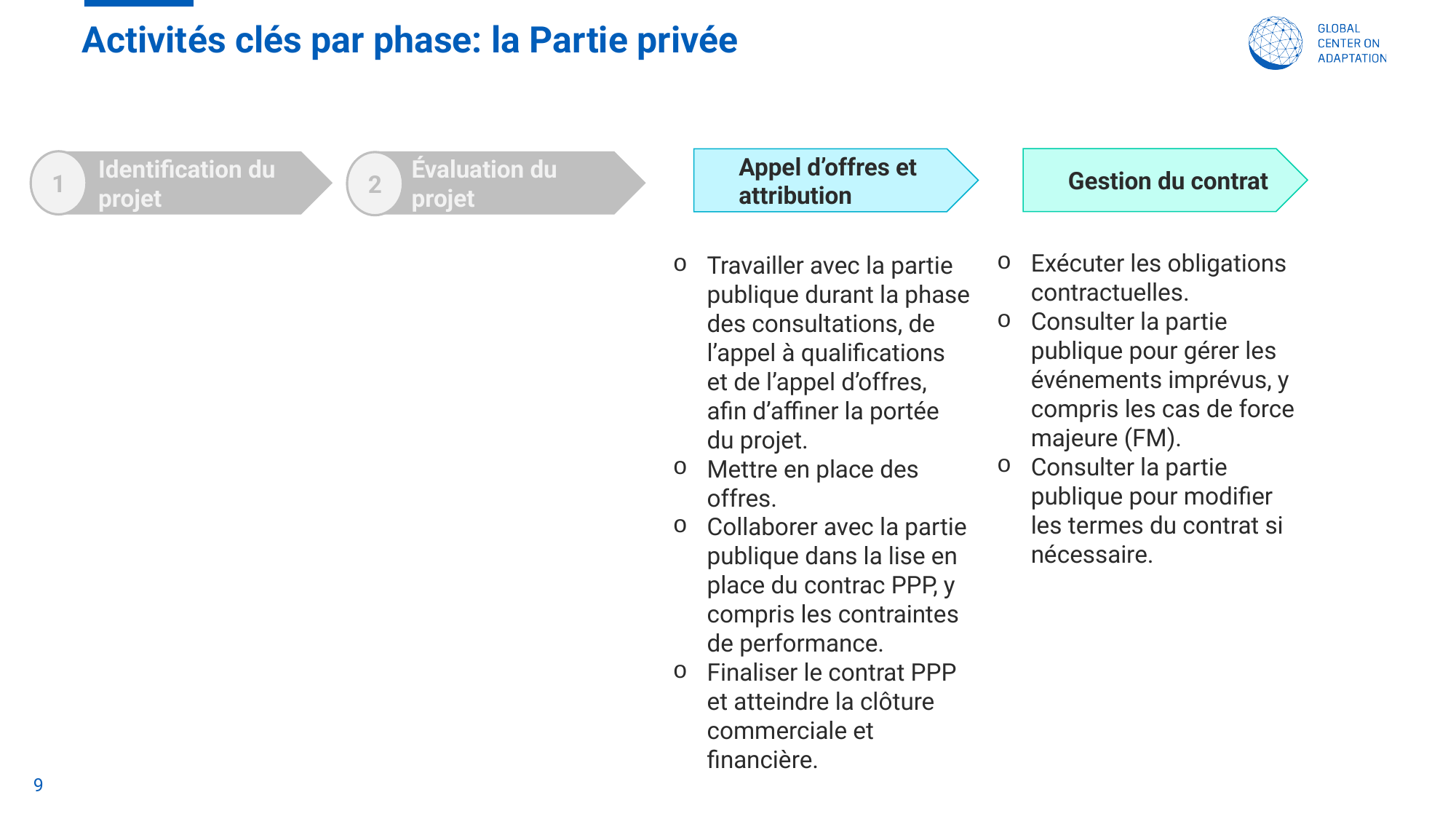

# Activités clés par phase: la Partie privée

Gestion du contrat
Appel d’offres et attribution
1
Identification du projet
Évaluation du projet
2

Exécuter les obligations contractuelles.
Consulter la partie publique pour gérer les événements imprévus, y compris les cas de force majeure (FM).
Consulter la partie publique pour modifier les termes du contrat si nécessaire.
Travailler avec la partie publique durant la phase des consultations, de l’appel à qualifications et de l’appel d’offres, afin d’affiner la portée du projet.
Mettre en place des offres.
Collaborer avec la partie publique dans la lise en place du contrac PPP, y compris les contraintes de performance.
Finaliser le contrat PPP et atteindre la clôture commerciale et financière.